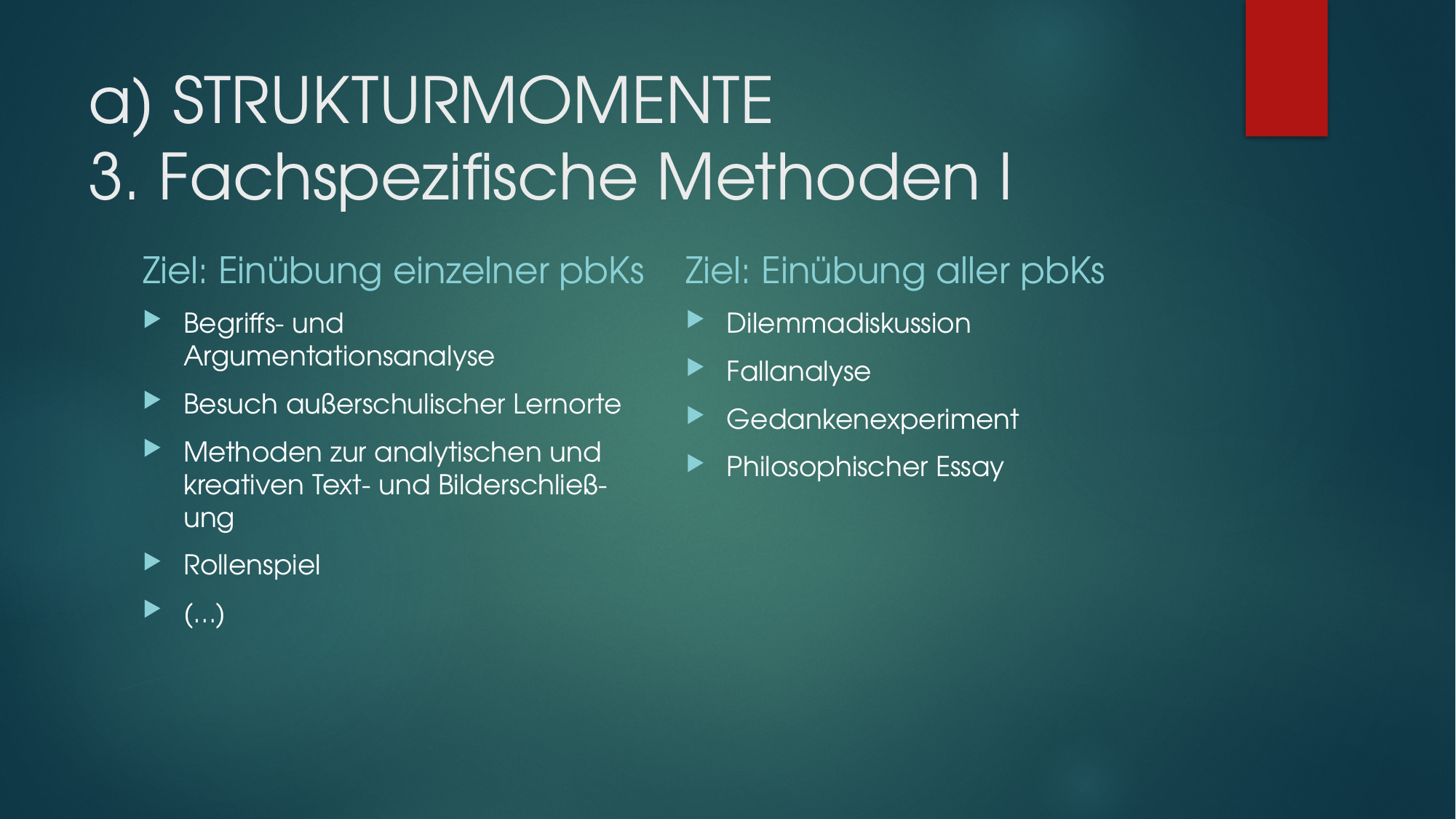

# a) STRUKTURMOMENTE 3. Fachspezifische Methoden I
Ziel: Einübung einzelner pbKs
Ziel: Einübung aller pbKs
Begriffs- und Argumentationsanalyse
Besuch außerschulischer Lernorte
Methoden zur analytischen und kreativen Text- und Bilderschließ-ung
Rollenspiel
(…)

Dilemmadiskussion
Fallanalyse
Gedankenexperiment
Philosophischer Essay